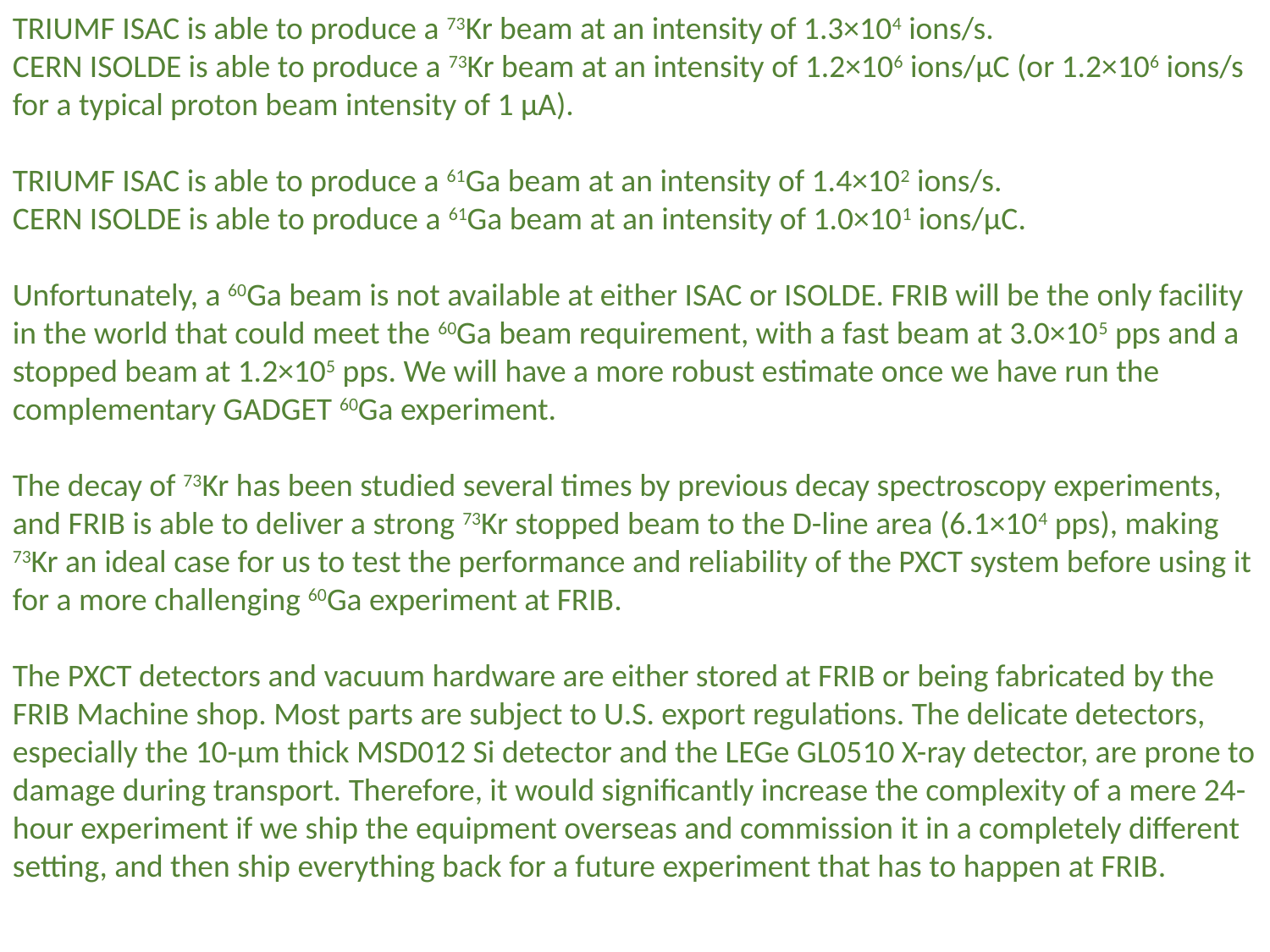

TRIUMF ISAC is able to produce a 73Kr beam at an intensity of 1.3×104 ions/s.
CERN ISOLDE is able to produce a 73Kr beam at an intensity of 1.2×106 ions/μC (or 1.2×106 ions/s for a typical proton beam intensity of 1 μA).

TRIUMF ISAC is able to produce a 61Ga beam at an intensity of 1.4×102 ions/s.
CERN ISOLDE is able to produce a 61Ga beam at an intensity of 1.0×101 ions/μC.

Unfortunately, a 60Ga beam is not available at either ISAC or ISOLDE. FRIB will be the only facility in the world that could meet the 60Ga beam requirement, with a fast beam at 3.0×105 pps and a stopped beam at 1.2×105 pps. We will have a more robust estimate once we have run the complementary GADGET 60Ga experiment.

The decay of 73Kr has been studied several times by previous decay spectroscopy experiments, and FRIB is able to deliver a strong 73Kr stopped beam to the D-line area (6.1×104 pps), making 73Kr an ideal case for us to test the performance and reliability of the PXCT system before using it for a more challenging 60Ga experiment at FRIB.

The PXCT detectors and vacuum hardware are either stored at FRIB or being fabricated by the FRIB Machine shop. Most parts are subject to U.S. export regulations. The delicate detectors, especially the 10-μm thick MSD012 Si detector and the LEGe GL0510 X-ray detector, are prone to damage during transport. Therefore, it would significantly increase the complexity of a mere 24-hour experiment if we ship the equipment overseas and commission it in a completely different setting, and then ship everything back for a future experiment that has to happen at FRIB.